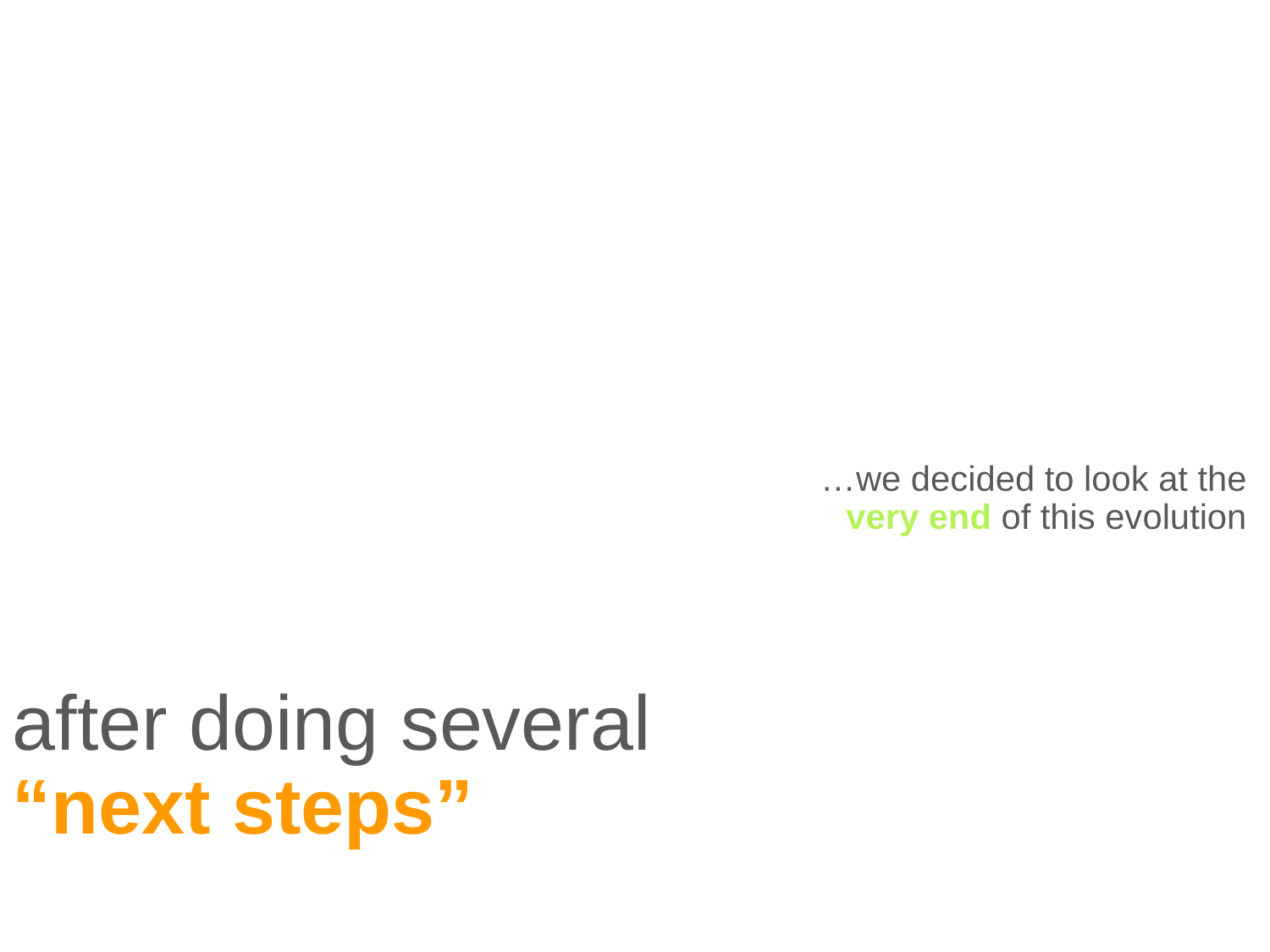

…we decided to look at the
very end of this evolution
after doing several
“next steps”